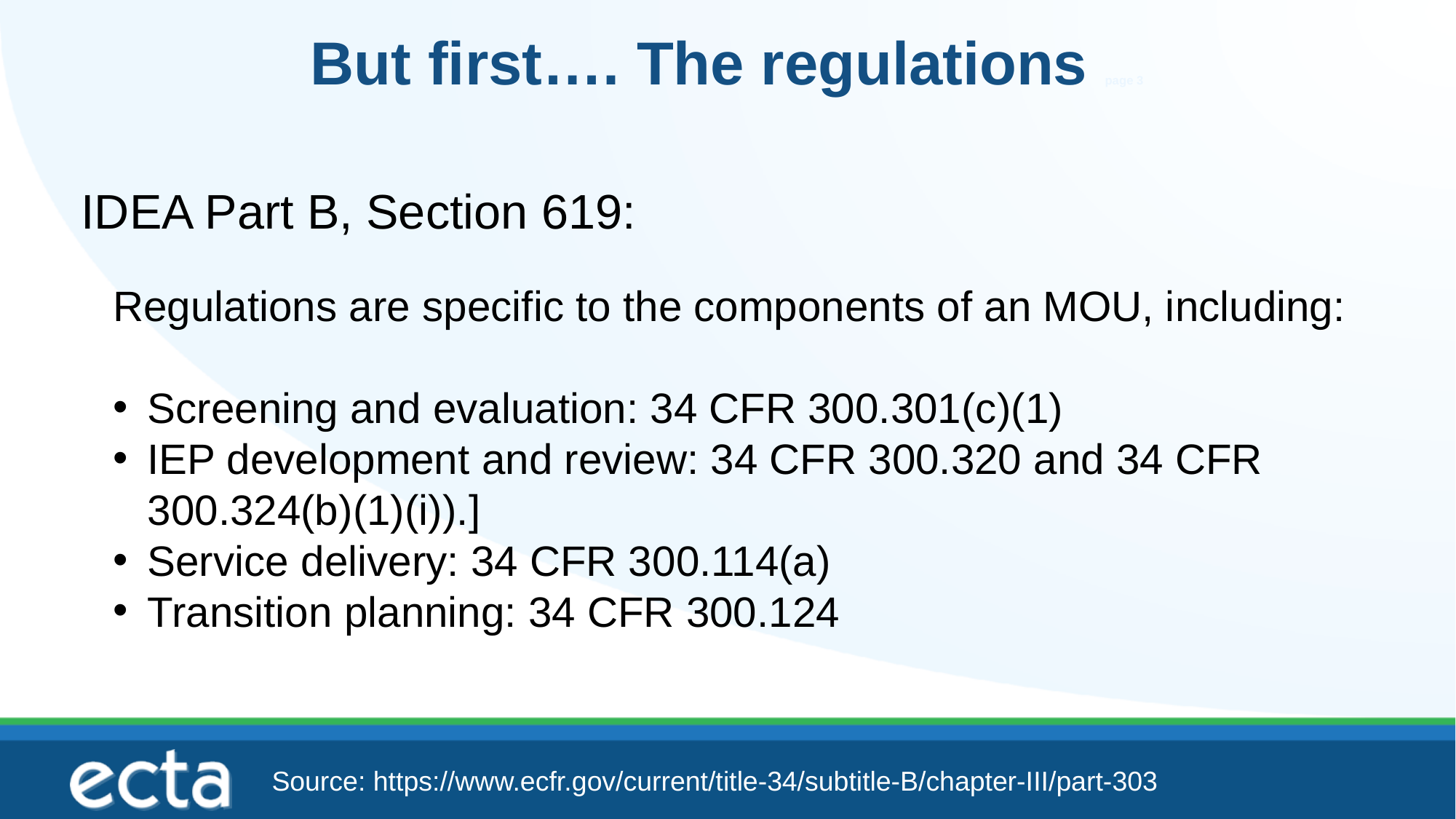

# But first…. The regulations page 3
IDEA Part B, Section 619:

Regulations are specific to the components of an MOU, including:

Screening and evaluation: 34 CFR 300.301(c)(1)
IEP development and review: 34 CFR 300.320 and 34 CFR 300.324(b)(1)(i)).]
Service delivery: 34 CFR 300.114(a)
Transition planning: 34 CFR 300.124

Source: https://www.ecfr.gov/current/title-34/subtitle-B/chapter-III/part-303